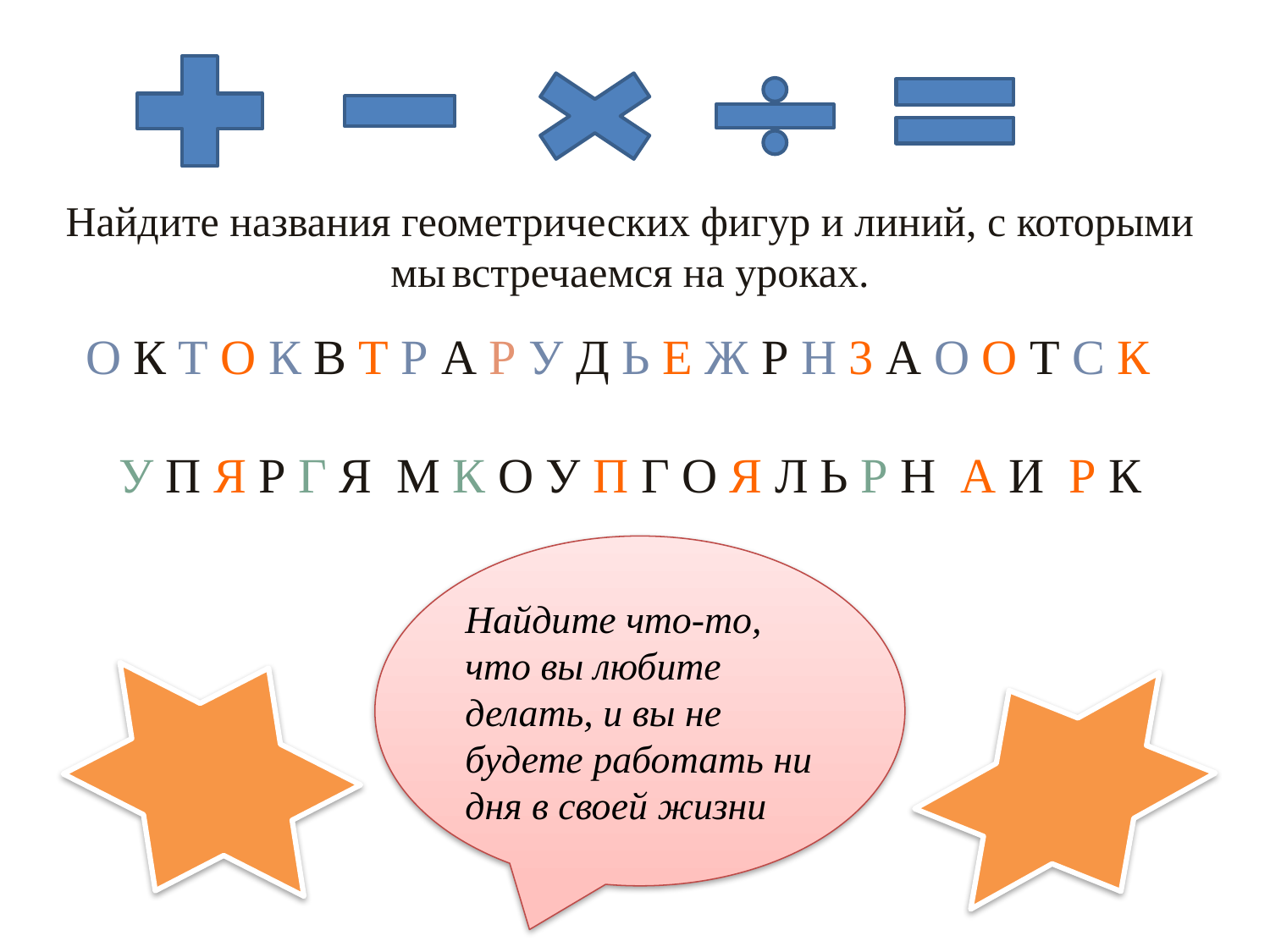

Найдите названия геометрических фигур и линий, с которыми мы встречаемся на уроках.

О К Т О К В Т Р А Р У Д Ь Е Ж Р Н 3 А О О Т С К

 У П Я Р Г Я  М К О У П Г О Я Л Ь Р Н  А И  Р К
Найдите что-то, что вы любите делать, и вы не будете работать ни дня в своей жизни